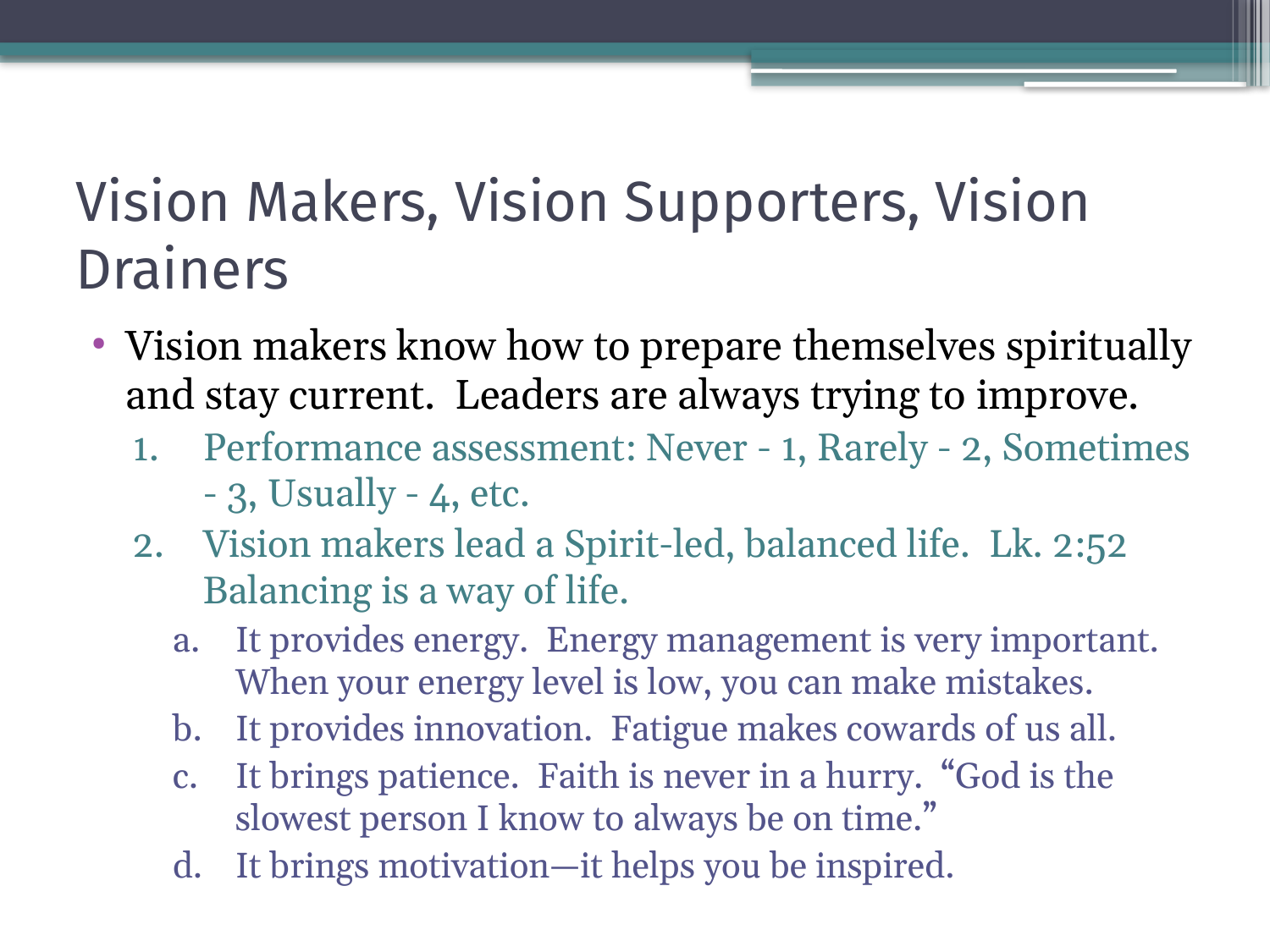

# Vision Makers, Vision Supporters, Vision Drainers
Vision makers know how to prepare themselves spiritually and stay current.  Leaders are always trying to improve.
Performance assessment: Never - 1, Rarely - 2, Sometimes - 3, Usually - 4, etc.
Vision makers lead a Spirit-led, balanced life.  Lk. 2:52  Balancing is a way of life.
It provides energy.  Energy management is very important.  When your energy level is low, you can make mistakes.
It provides innovation.  Fatigue makes cowards of us all.
It brings patience.  Faith is never in a hurry.  “God is the slowest person I know to always be on time.”
It brings motivation—it helps you be inspired.